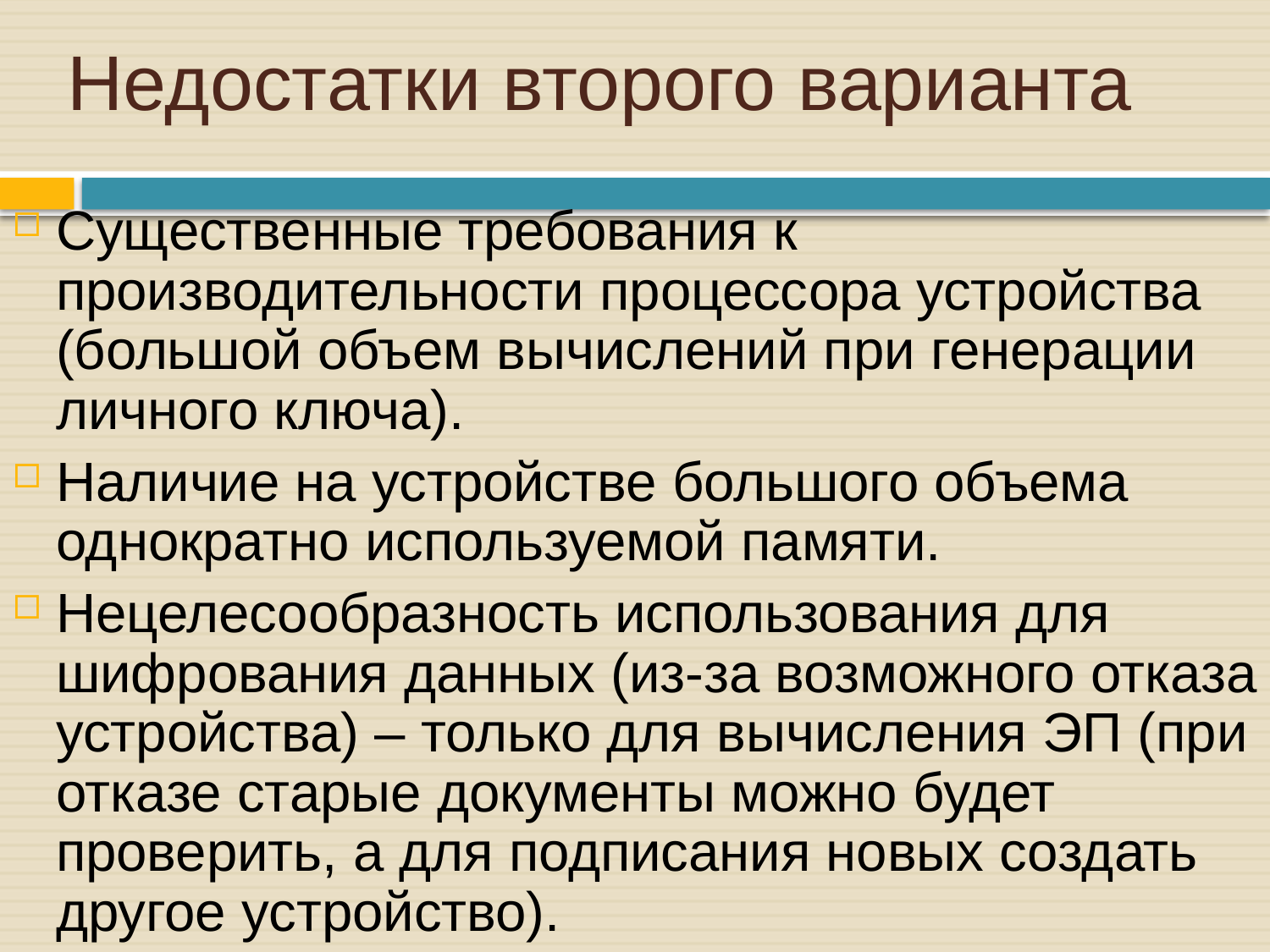

# Недостатки второго варианта
Существенные требования к производительности процессора устройства (большой объем вычислений при генерации личного ключа).
Наличие на устройстве большого объема однократно используемой памяти.
Нецелесообразность использования для шифрования данных (из-за возможного отказа устройства) – только для вычисления ЭП (при отказе старые документы можно будет проверить, а для подписания новых создать другое устройство).